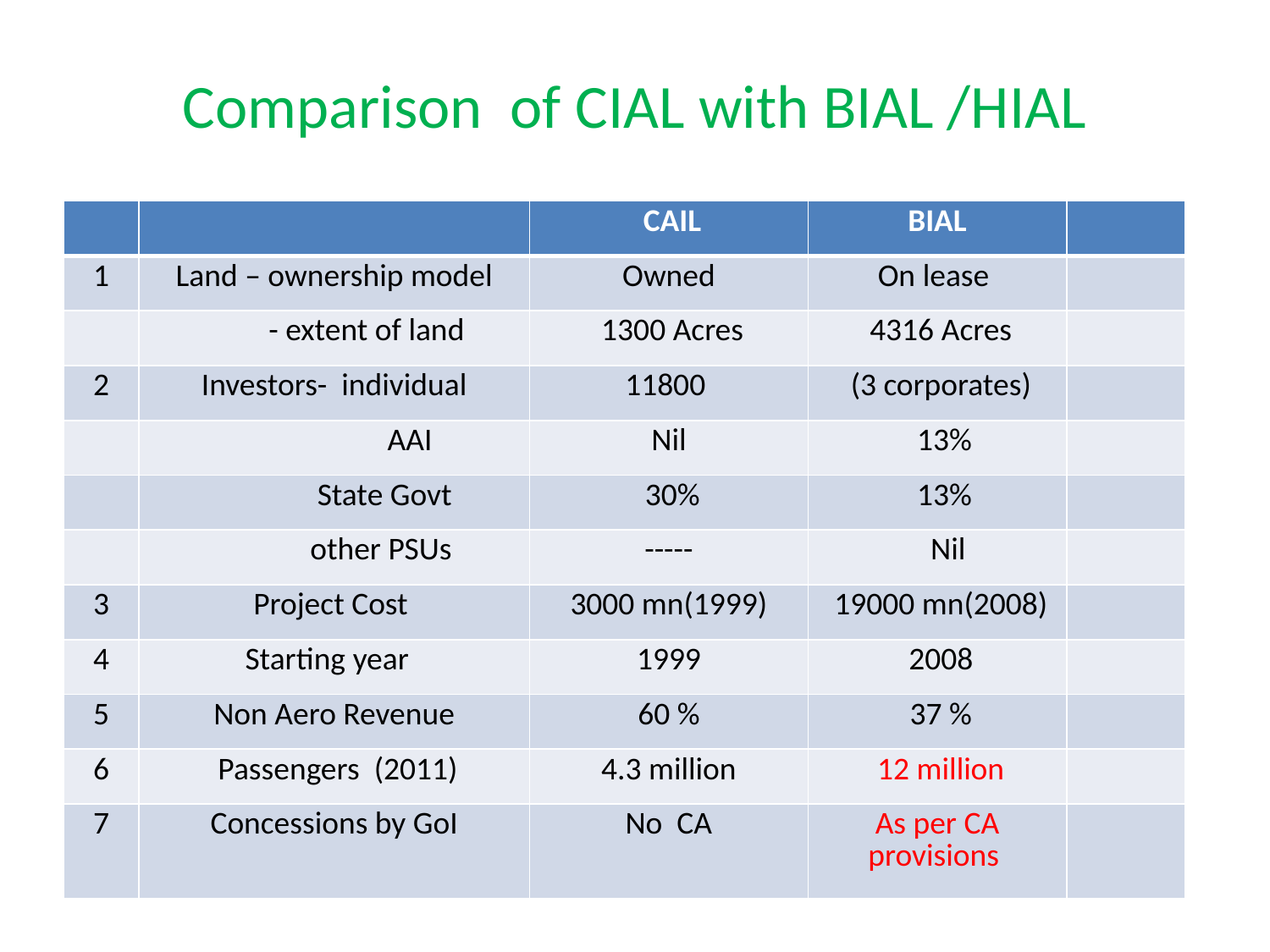

# Comparison  of CIAL with BIAL /HIAL
|  |  | CAIL | BIAL |  |
| --- | --- | --- | --- | --- |
| 1 | Land – ownership model | Owned | On lease |  |
|  | - extent of land | 1300 Acres | 4316 Acres |  |
| 2 | Investors- individual | 11800 | (3 corporates) |  |
|  | AAI | Nil | 13% |  |
|  | State Govt | 30% | 13% |  |
|  | other PSUs | ----- | Nil |  |
| 3 | Project Cost | 3000 mn(1999) | 19000 mn(2008) |  |
| 4 | Starting year | 1999 | 2008 |  |
| 5 | Non Aero Revenue | 60 % | 37 % |  |
| 6 | Passengers (2011) | 4.3 million | 12 million |  |
| 7 | Concessions by GoI | No CA | As per CA provisions |  |